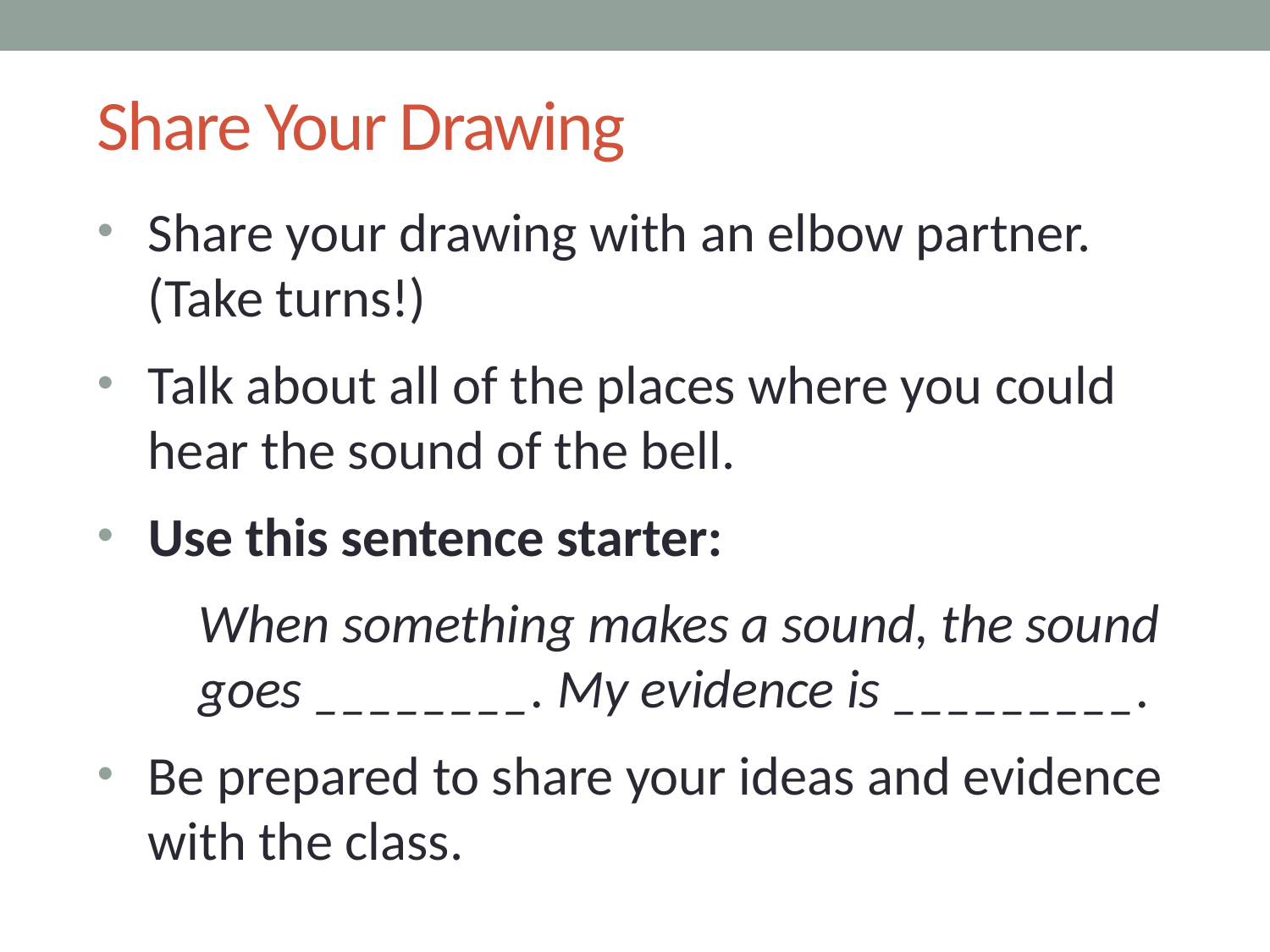

# Share Your Drawing
Share your drawing with an elbow partner. (Take turns!)
Talk about all of the places where you could hear the sound of the bell.
Use this sentence starter:
When something makes a sound, the sound goes ________. My evidence is _________.
Be prepared to share your ideas and evidence with the class.